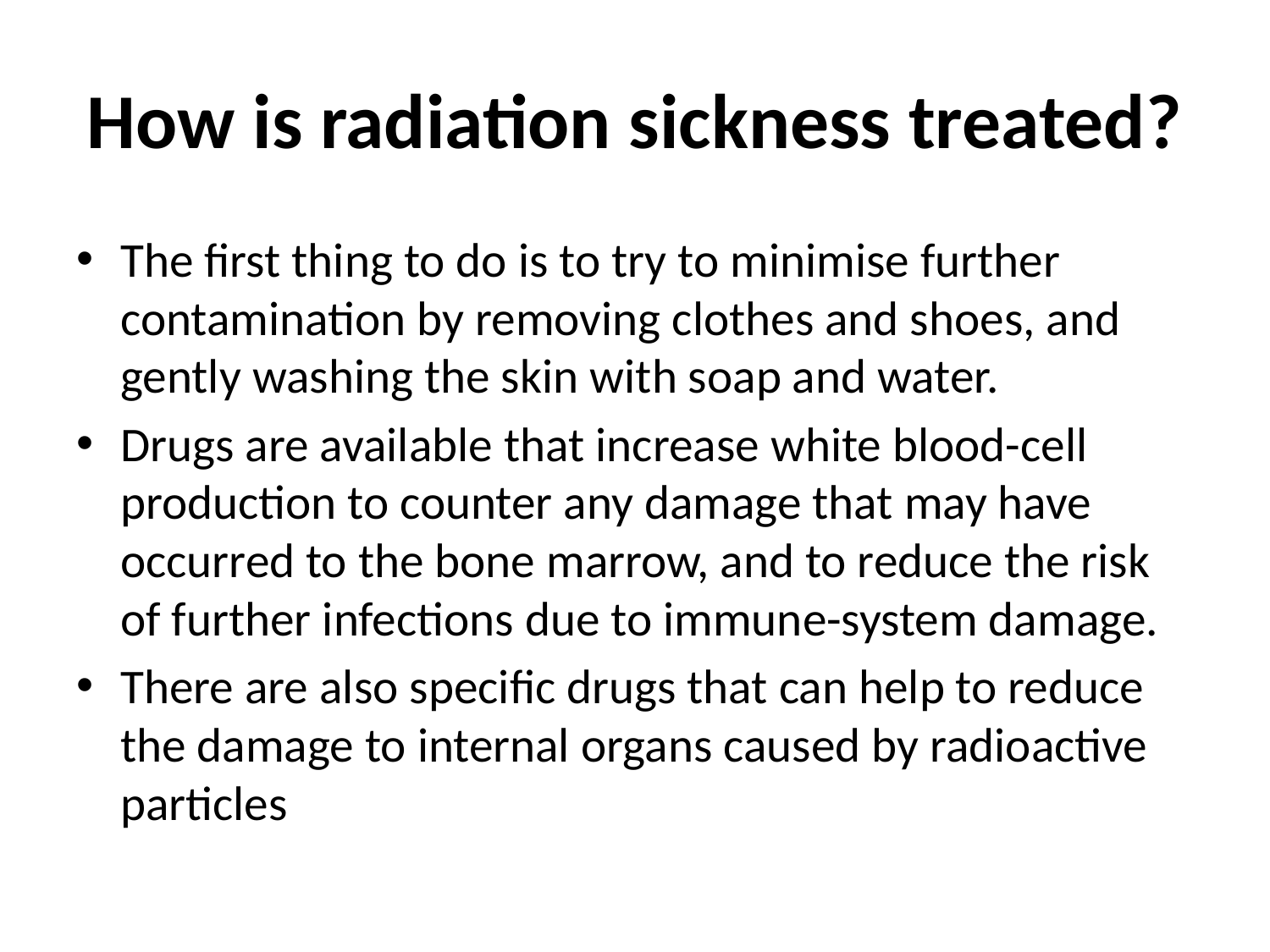

# How is radiation sickness treated?
The first thing to do is to try to minimise further contamination by removing clothes and shoes, and gently washing the skin with soap and water.
Drugs are available that increase white blood-cell production to counter any damage that may have occurred to the bone marrow, and to reduce the risk of further infections due to immune-system damage.
There are also specific drugs that can help to reduce the damage to internal organs caused by radioactive particles